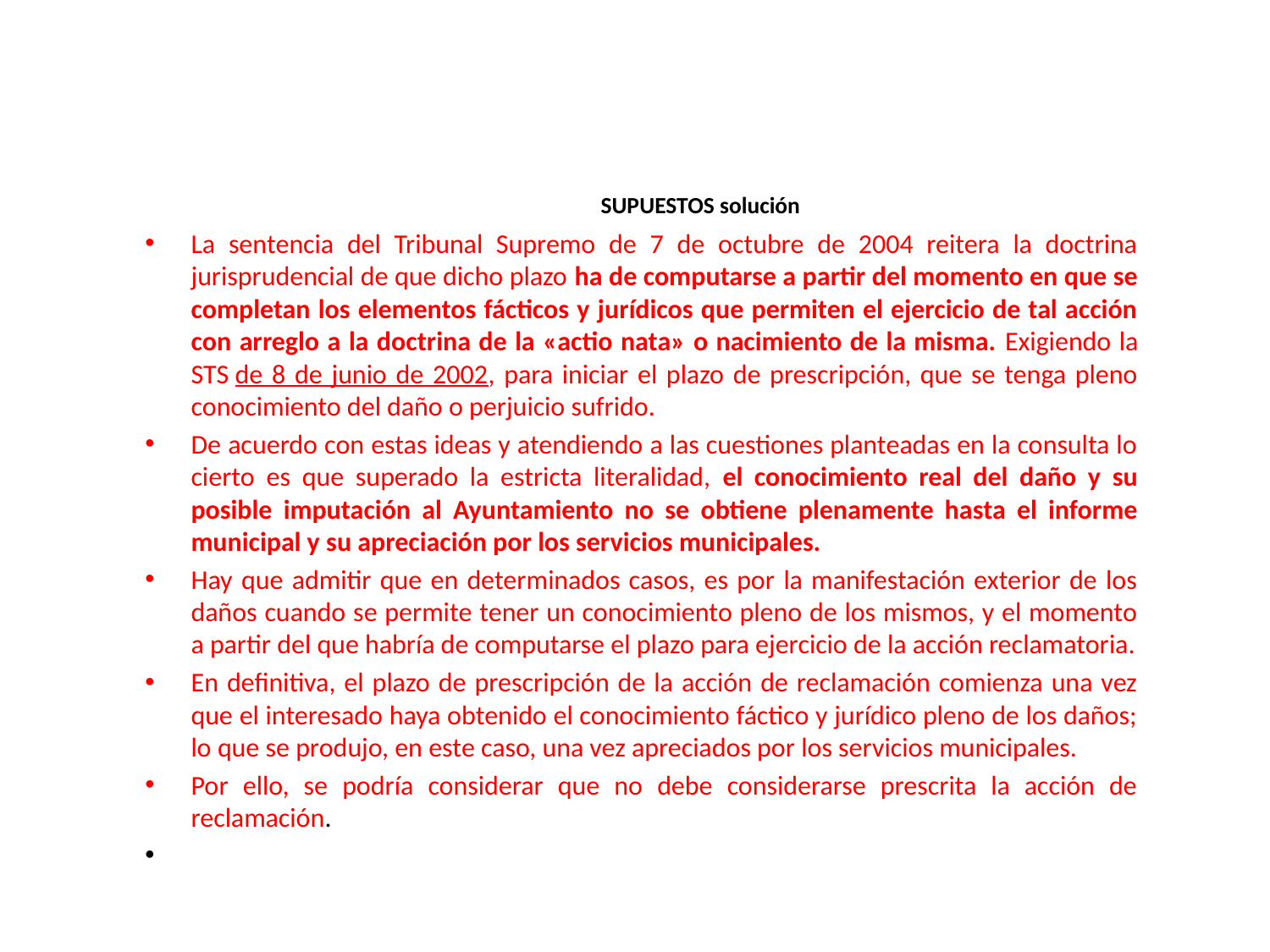

# SUPUESTOS solución
La sentencia del Tribunal Supremo de 7 de octubre de 2004 reitera la doctrina jurisprudencial de que dicho plazo ha de computarse a partir del momento en que se completan los elementos fácticos y jurídicos que permiten el ejercicio de tal acción con arreglo a la doctrina de la «actio nata» o nacimiento de la misma. Exigiendo la STS de 8 de junio de 2002, para iniciar el plazo de prescripción, que se tenga pleno conocimiento del daño o perjuicio sufrido.
De acuerdo con estas ideas y atendiendo a las cuestiones planteadas en la consulta lo cierto es que superado la estricta literalidad, el conocimiento real del daño y su posible imputación al Ayuntamiento no se obtiene plenamente hasta el informe municipal y su apreciación por los servicios municipales.
Hay que admitir que en determinados casos, es por la manifestación exterior de los daños cuando se permite tener un conocimiento pleno de los mismos, y el momento a partir del que habría de computarse el plazo para ejercicio de la acción reclamatoria.
En definitiva, el plazo de prescripción de la acción de reclamación comienza una vez que el interesado haya obtenido el conocimiento fáctico y jurídico pleno de los daños; lo que se produjo, en este caso, una vez apreciados por los servicios municipales.
Por ello, se podría considerar que no debe considerarse prescrita la acción de reclamación.